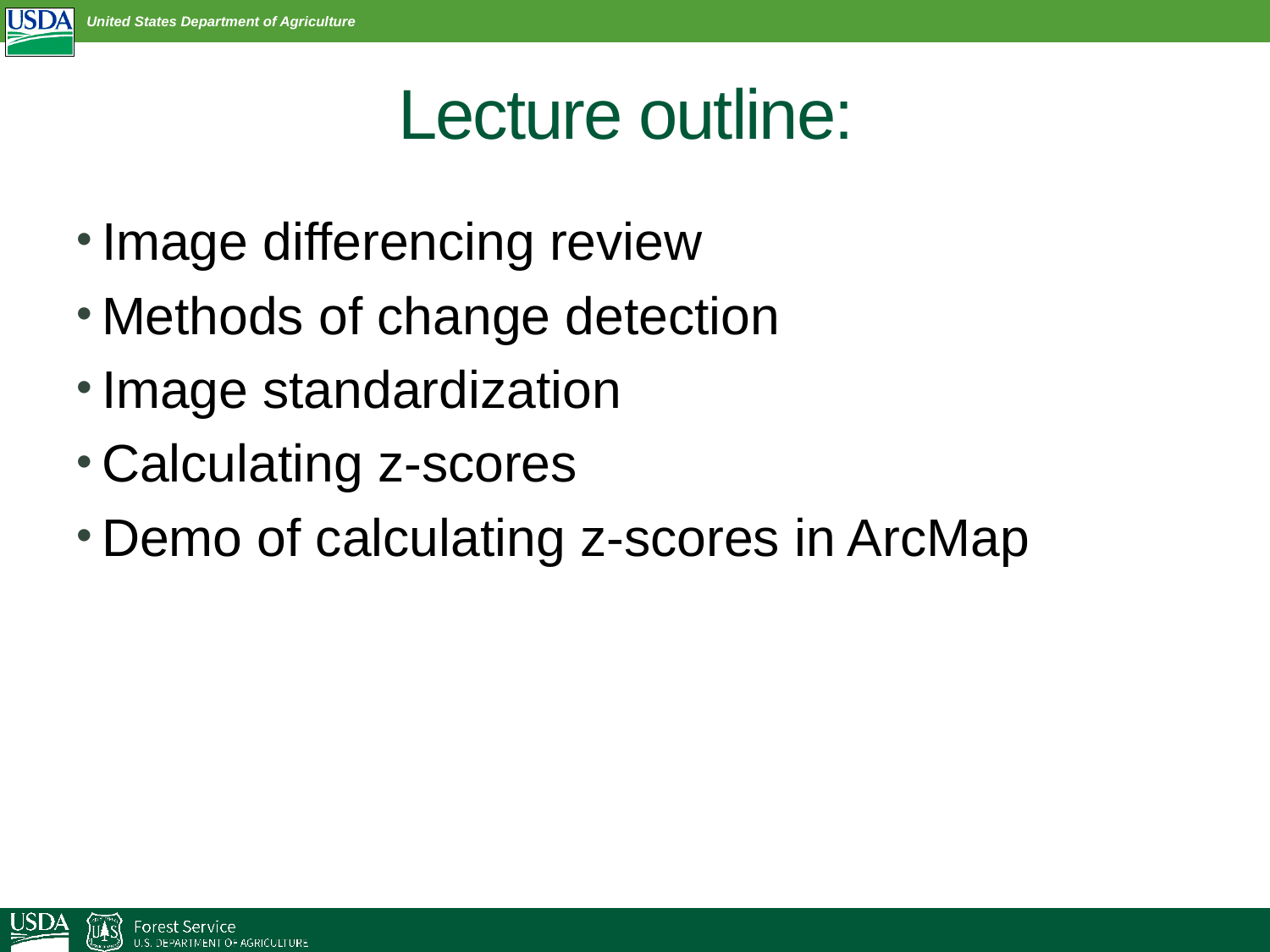

# Lecture outline:
Image differencing review
Methods of change detection
Image standardization
Calculating z-scores
Demo of calculating z-scores in ArcMap